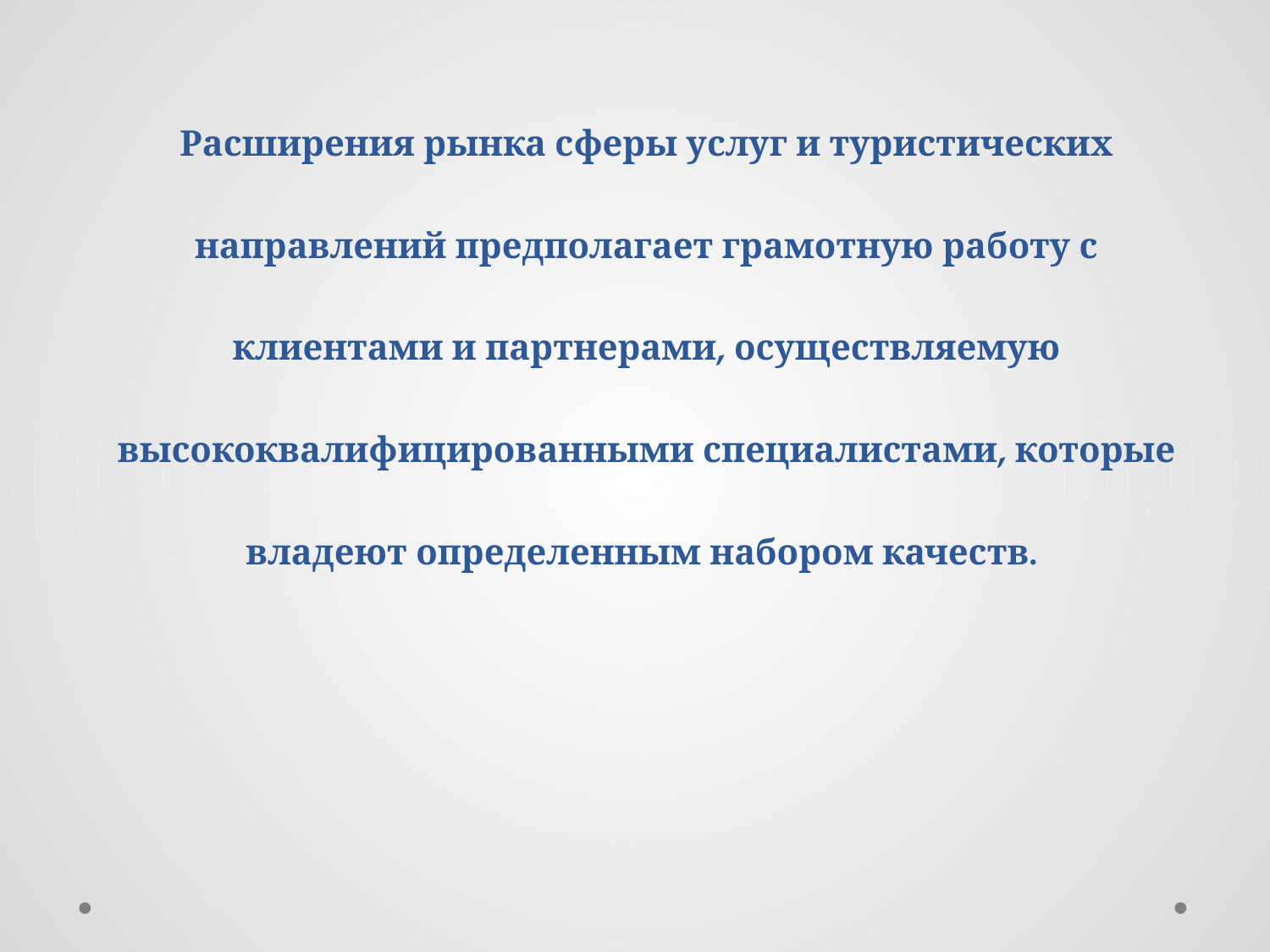

# Расширения рынка сферы услуг и туристических направлений предполагает грамотную работу с клиентами и партнерами, осуществляемую высококвалифицированными специалистами, которые владеют определенным набором качеств.